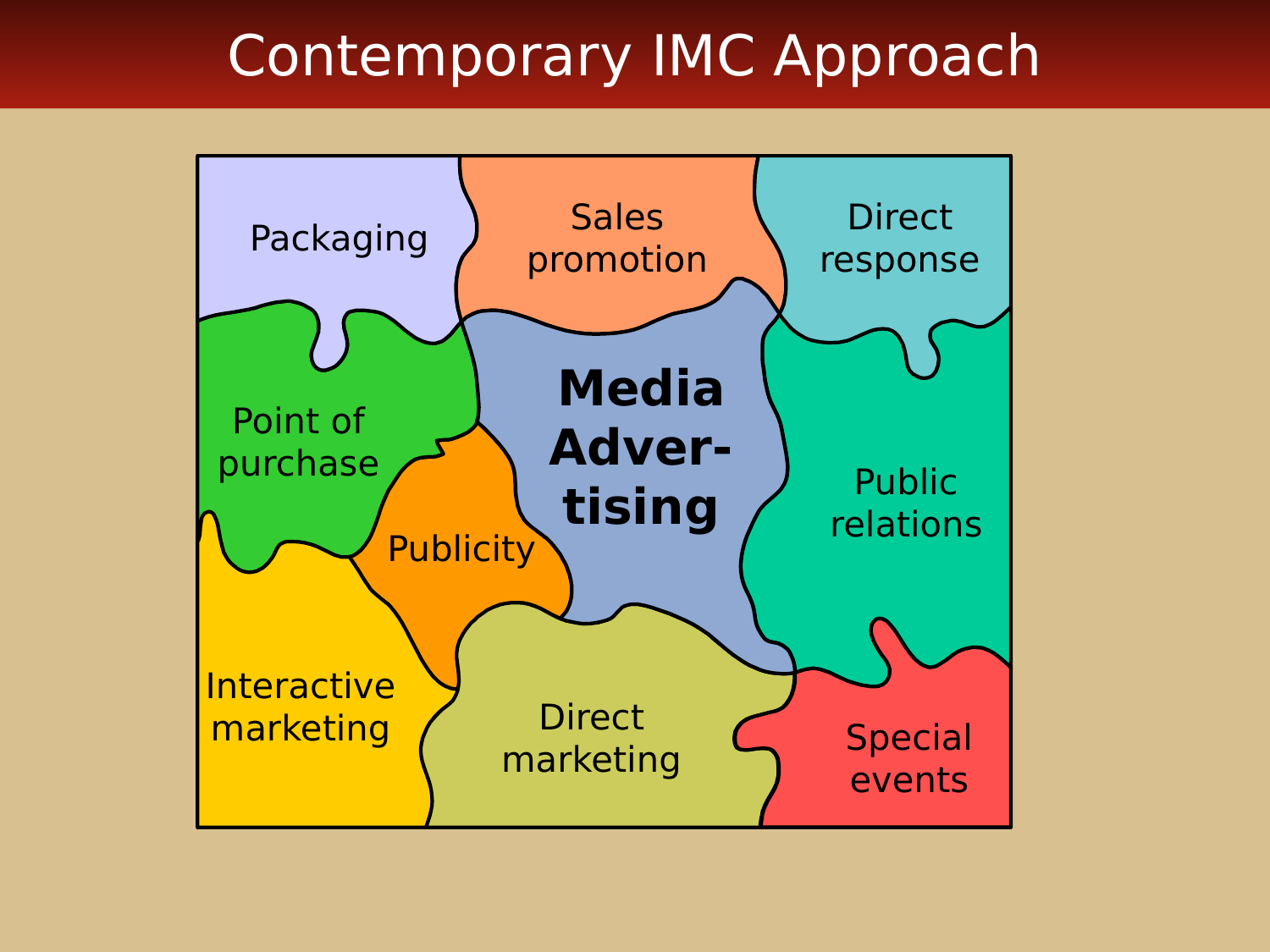

# Contemporary IMC Approach

Packaging

Sales
promotion

Direct
response

Media
Adver-
tising

Point of
purchase

Public
relations

Publicity

Interactive
marketing

Direct
marketing

Special
events